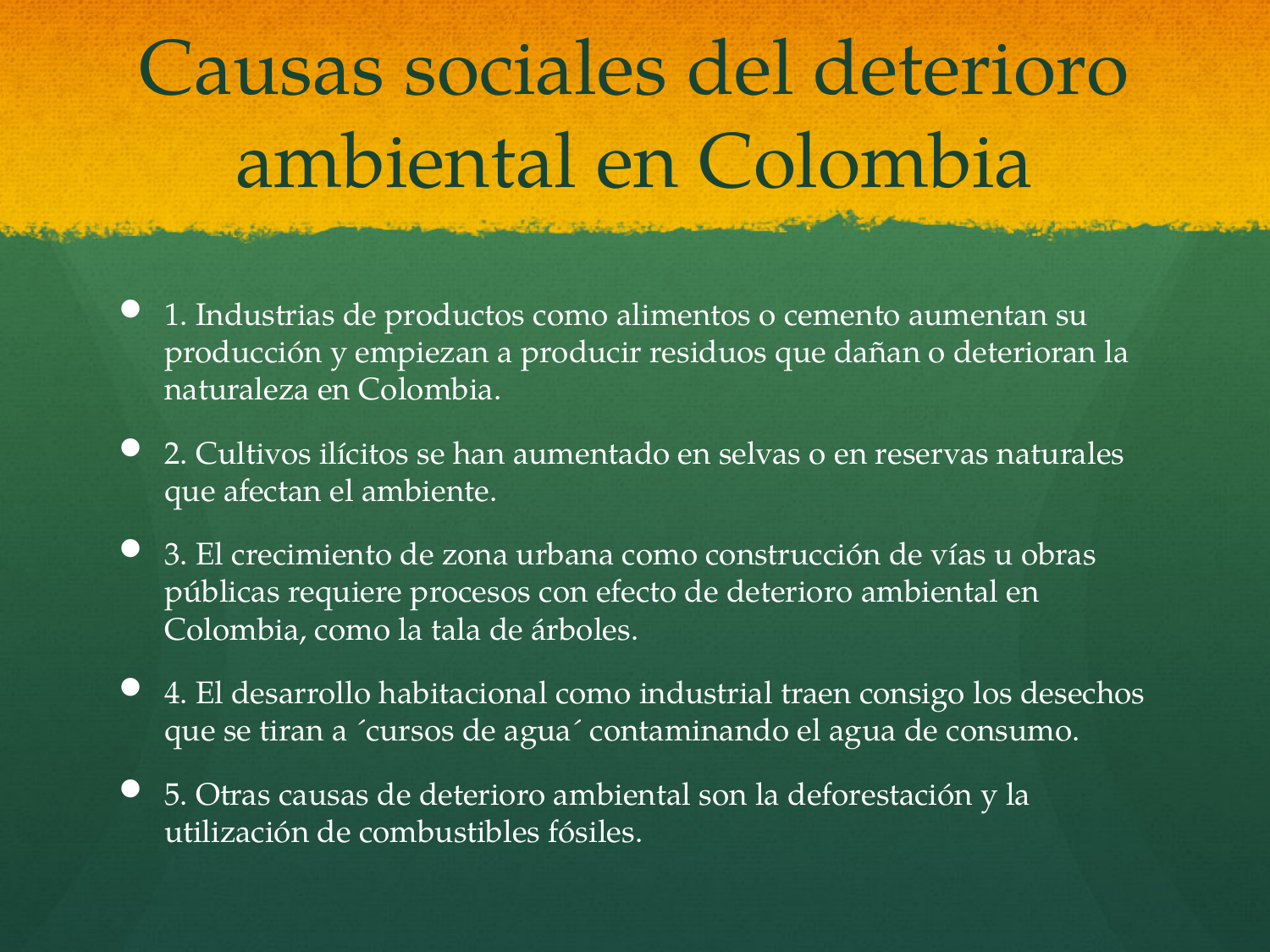

# Causas sociales del deterioro ambiental en Colombia
1. Industrias de productos como alimentos o cemento aumentan su producción y empiezan a producir residuos que dañan o deterioran la naturaleza en Colombia.
2. Cultivos ilícitos se han aumentado en selvas o en reservas naturales que afectan el ambiente.
3. El crecimiento de zona urbana como construcción de vías u obras públicas requiere procesos con efecto de deterioro ambiental en Colombia, como la tala de árboles.
4. El desarrollo habitacional como industrial traen consigo los desechos que se tiran a ´cursos de agua´ contaminando el agua de consumo.
5. Otras causas de deterioro ambiental son la deforestación y la utilización de combustibles fósiles.